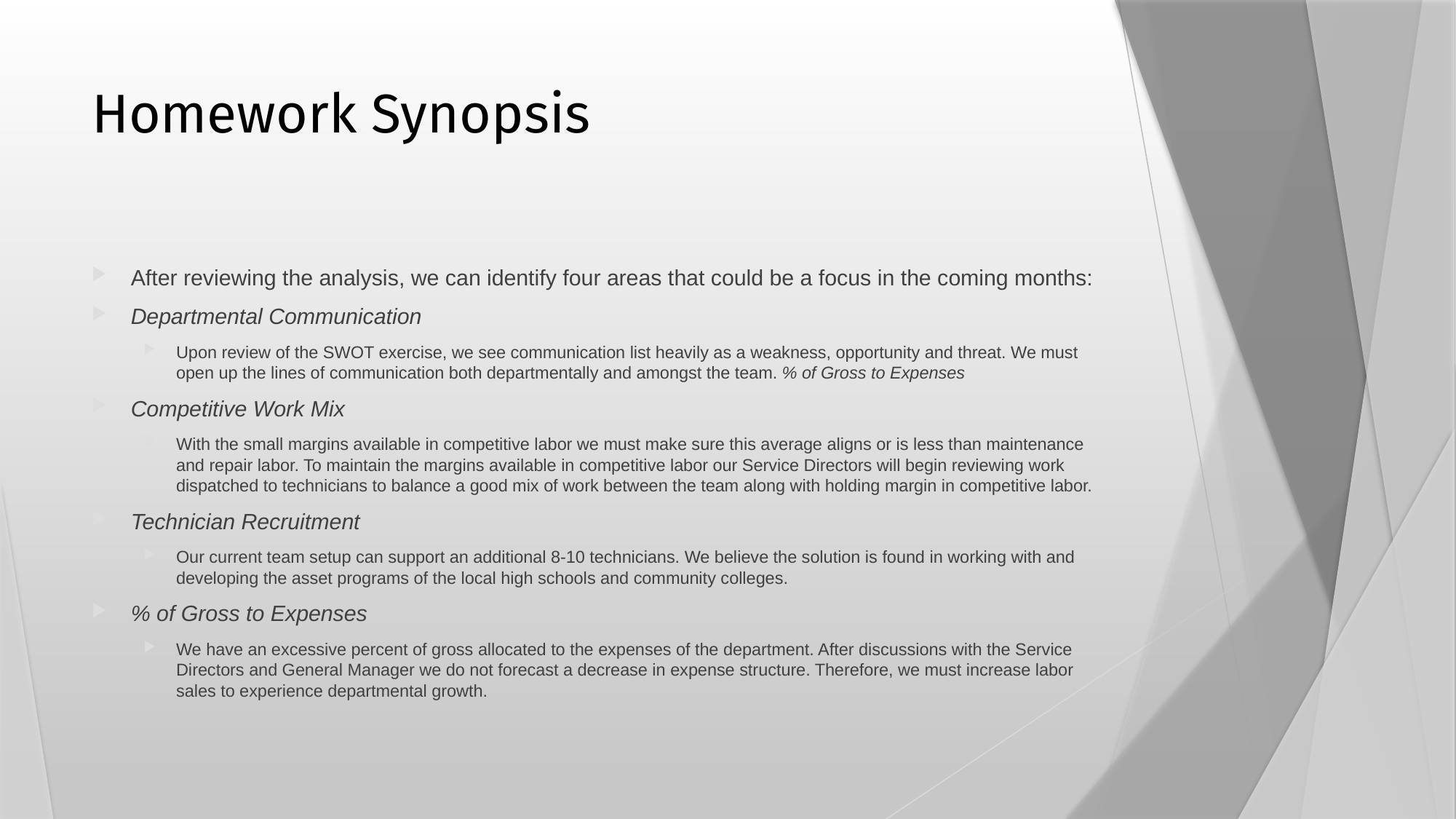

# Homework Synopsis
After reviewing the analysis, we can identify four areas that could be a focus in the coming months:
Departmental Communication
Upon review of the SWOT exercise, we see communication list heavily as a weakness, opportunity and threat. We must open up the lines of communication both departmentally and amongst the team. % of Gross to Expenses
Competitive Work Mix
With the small margins available in competitive labor we must make sure this average aligns or is less than maintenance and repair labor. To maintain the margins available in competitive labor our Service Directors will begin reviewing work dispatched to technicians to balance a good mix of work between the team along with holding margin in competitive labor.
Technician Recruitment
Our current team setup can support an additional 8-10 technicians. We believe the solution is found in working with and developing the asset programs of the local high schools and community colleges.
% of Gross to Expenses
We have an excessive percent of gross allocated to the expenses of the department. After discussions with the Service Directors and General Manager we do not forecast a decrease in expense structure. Therefore, we must increase labor sales to experience departmental growth.